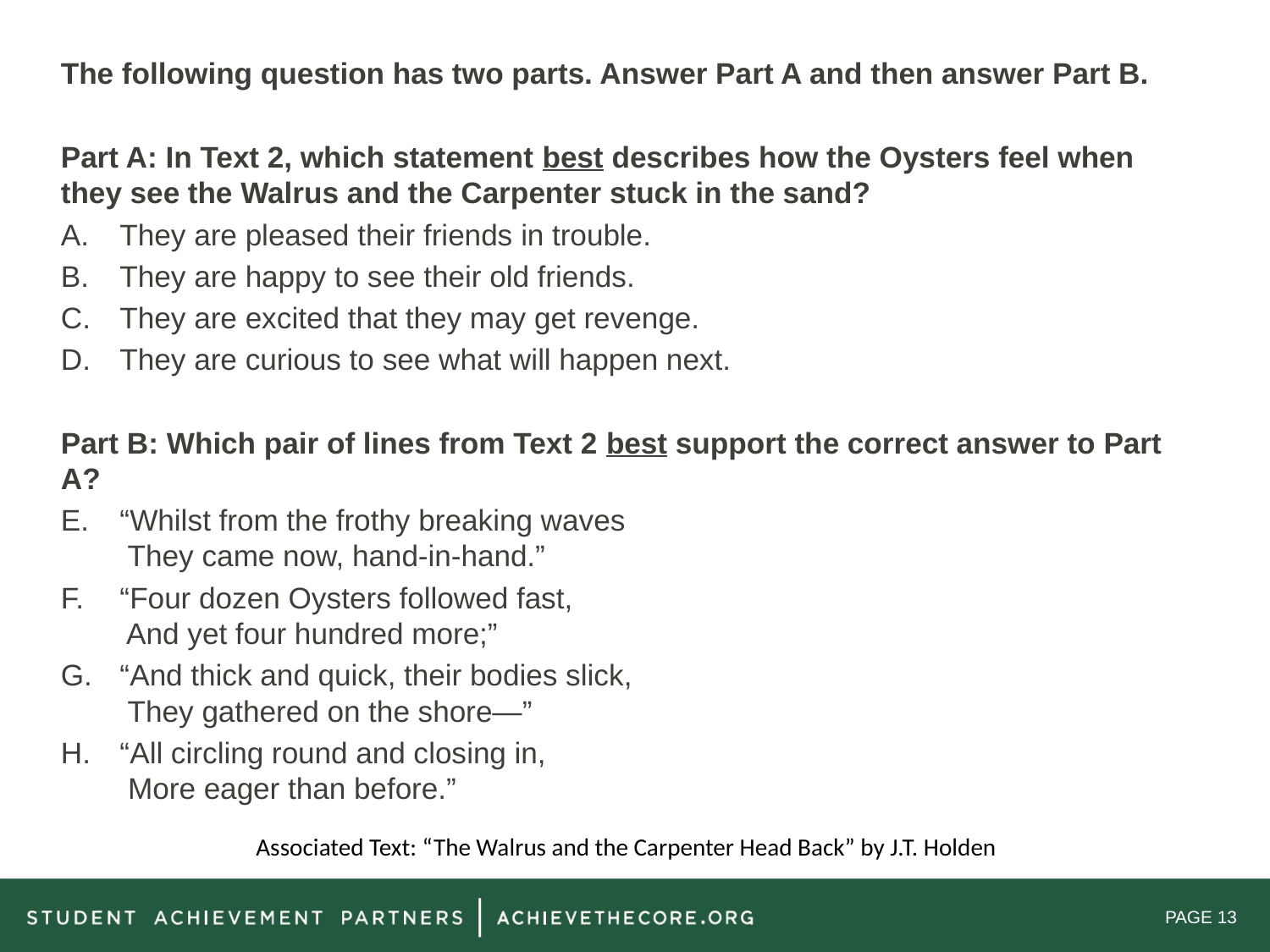

The following question has two parts. Answer Part A and then answer Part B.

Part A: In Text 2, which statement best describes how the Oysters feel when they see the Walrus and the Carpenter stuck in the sand?
They are pleased their friends in trouble.
They are happy to see their old friends.
They are excited that they may get revenge.
They are curious to see what will happen next.

Part B: Which pair of lines from Text 2 best support the correct answer to Part A?
“Whilst from the frothy breaking waves
 They came now, hand-in-hand.”
“Four dozen Oysters followed fast,
 And yet four hundred more;”
“And thick and quick, their bodies slick,
 They gathered on the shore—”
“All circling round and closing in,
 More eager than before.”

Associated Text: “The Walrus and the Carpenter Head Back” by J.T. Holden